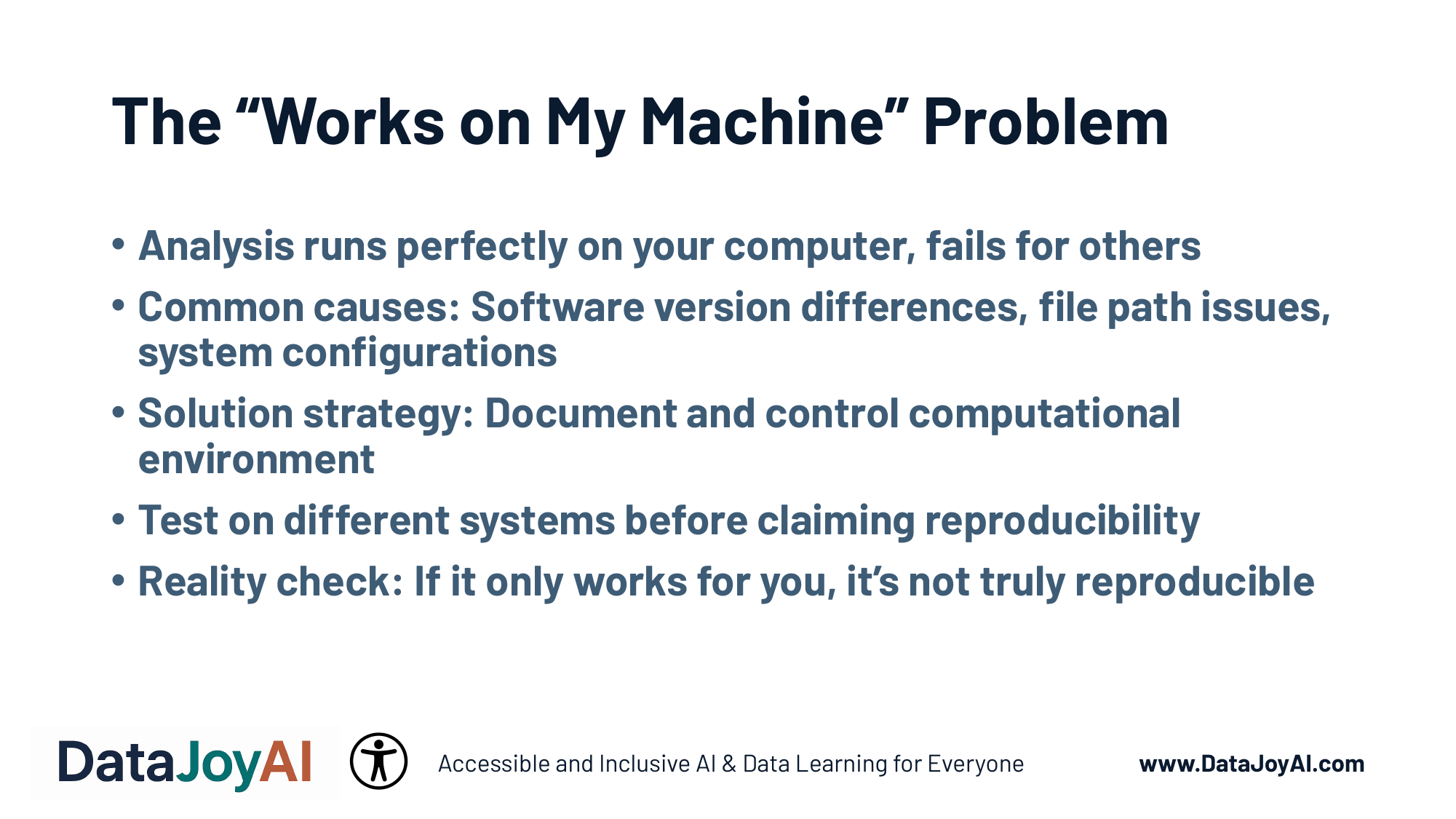

# The “Works on My Machine” Problem
Analysis runs perfectly on your computer, fails for others
Common causes: Software version differences, file path issues, system configurations
Solution strategy: Document and control computational environment
Test on different systems before claiming reproducibility
Reality check: If it only works for you, it’s not truly reproducible